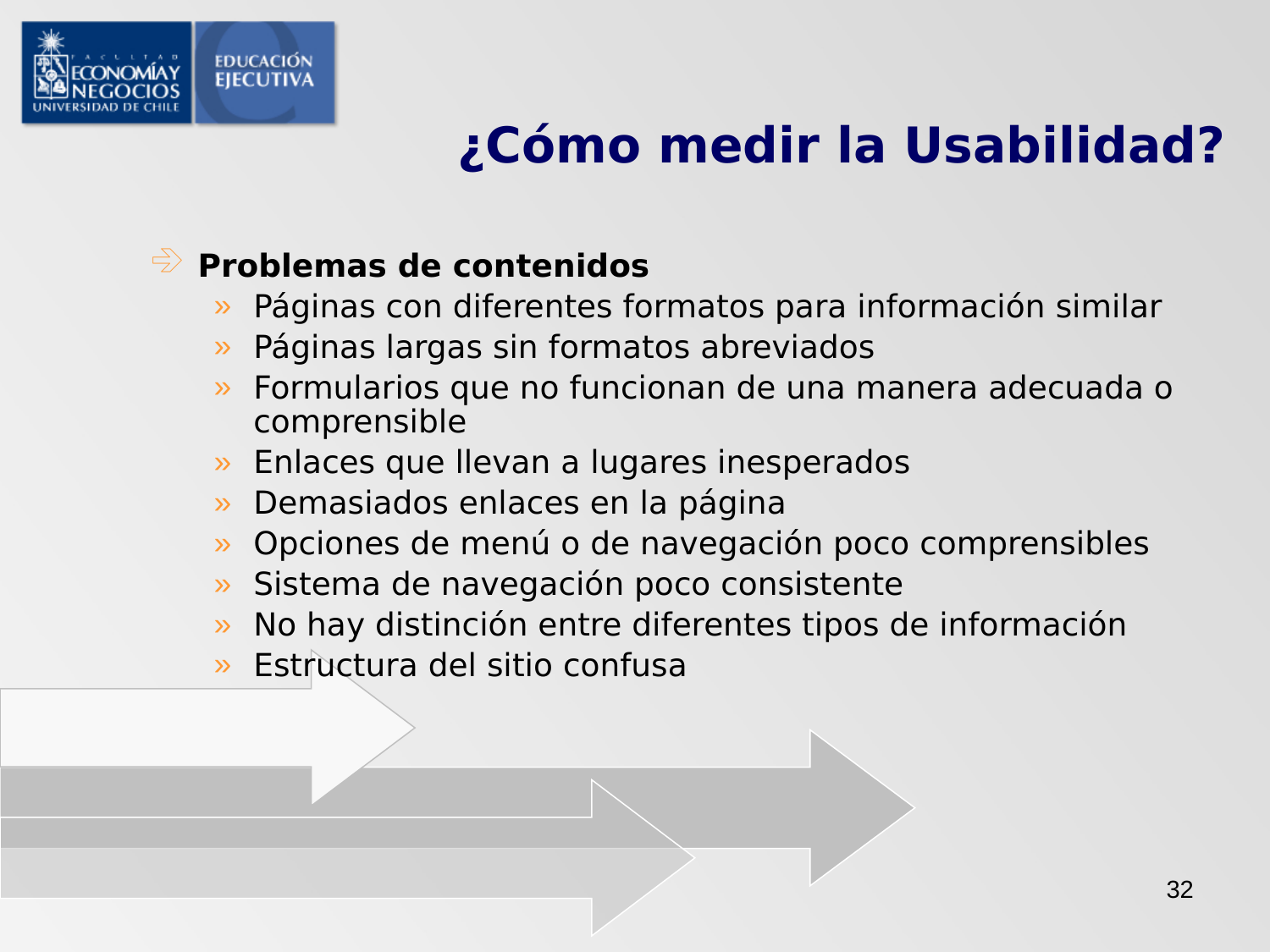

# ¿Cómo medir la Usabilidad?
Problemas de contenidos
Páginas con diferentes formatos para información similar
Páginas largas sin formatos abreviados
Formularios que no funcionan de una manera adecuada o comprensible
Enlaces que llevan a lugares inesperados
Demasiados enlaces en la página
Opciones de menú o de navegación poco comprensibles
Sistema de navegación poco consistente
No hay distinción entre diferentes tipos de información
Estructura del sitio confusa
32